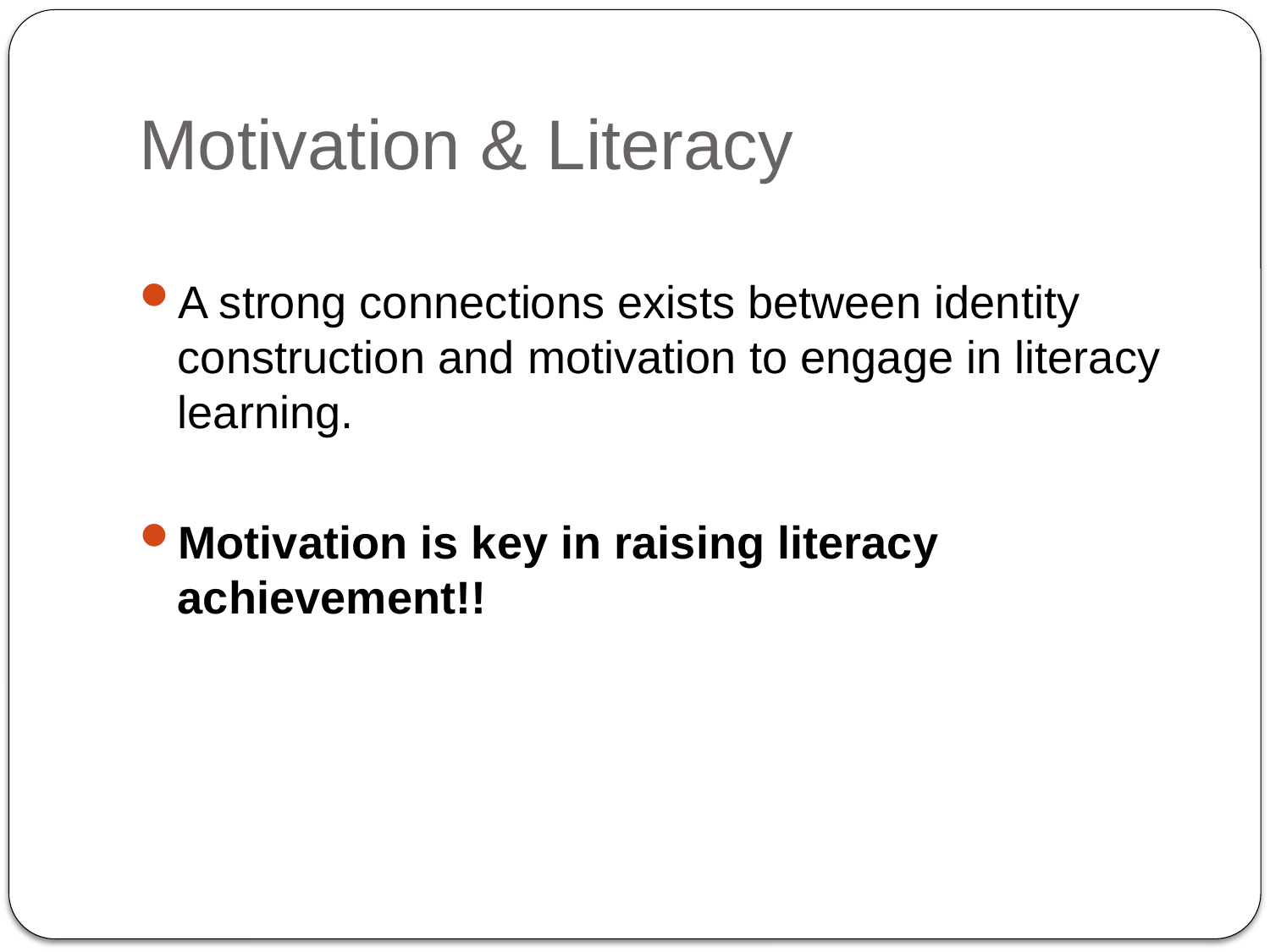

# Motivation & Literacy

A strong connections exists between identity construction and motivation to engage in literacy learning.

Motivation is key in raising literacy achievement!!